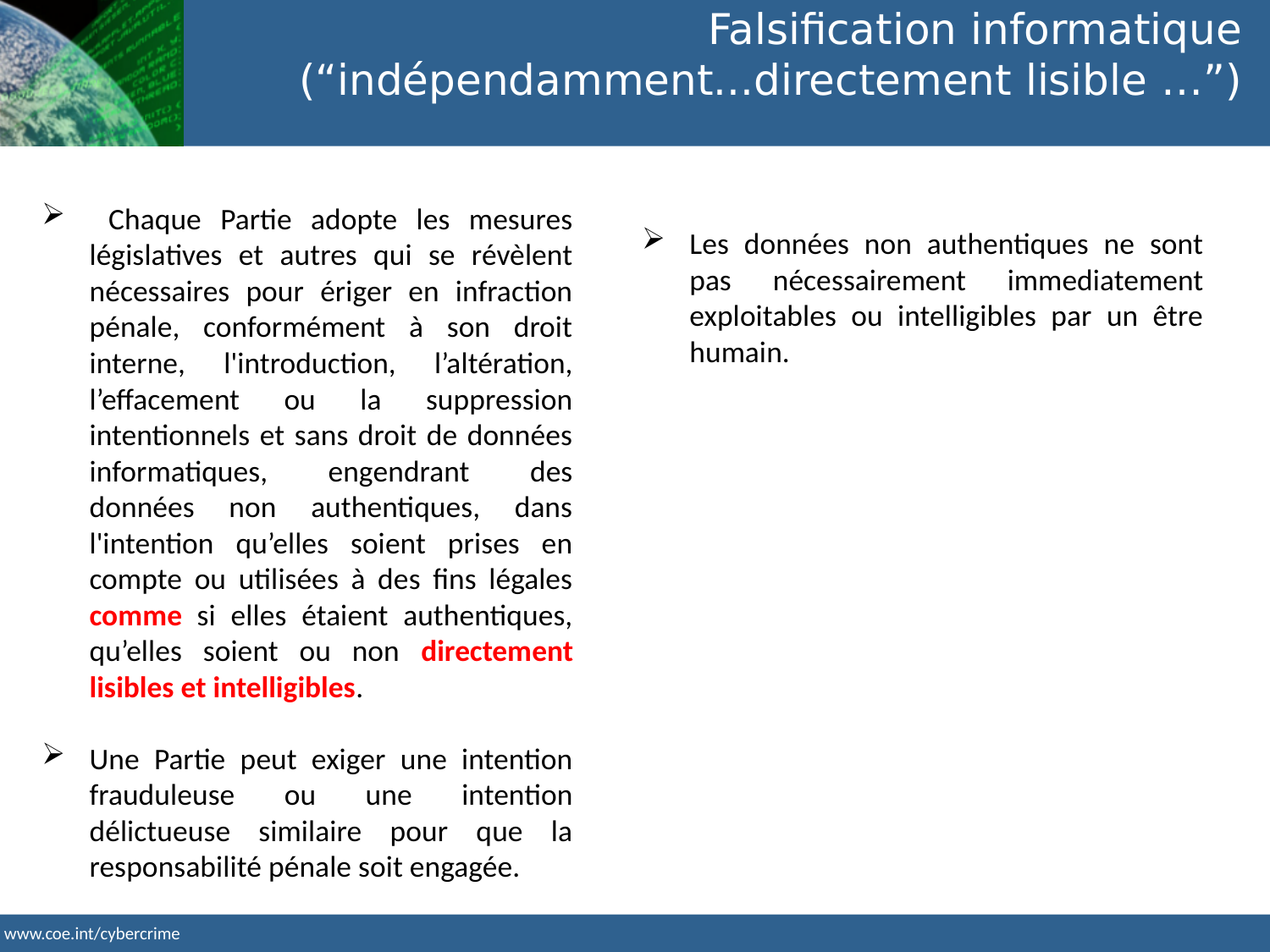

Falsification informatique (“indépendamment...directement lisible …”)
 Chaque Partie adopte les mesures législatives et autres qui se révèlent nécessaires pour ériger en infraction pénale, conformément à son droit interne, l'introduction, l’altération, l’effacement ou la suppression intentionnels et sans droit de données informatiques, engendrant des données non authentiques, dans l'intention qu’elles soient prises en compte ou utilisées à des fins légales comme si elles étaient authentiques, qu’elles soient ou non directement lisibles et intelligibles.

Une Partie peut exiger une intention frauduleuse ou une intention délictueuse similaire pour que la responsabilité pénale soit engagée.
Les données non authentiques ne sont pas nécessairement immediatement exploitables ou intelligibles par un être humain.